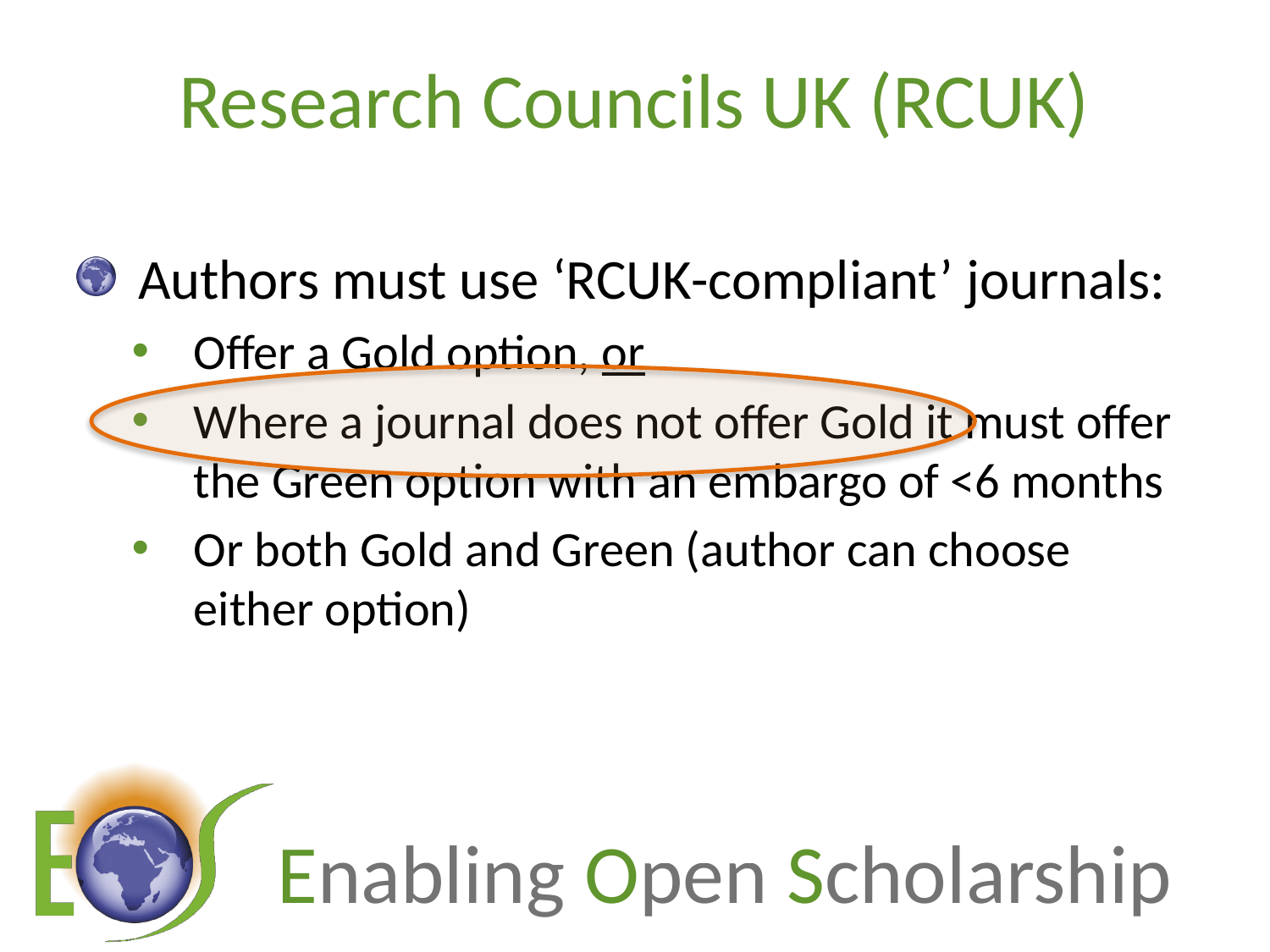

# Research Councils UK (RCUK)
Authors must use ‘RCUK-compliant’ journals:
Offer a Gold option, or
Where a journal does not offer Gold it must offer the Green option with an embargo of <6 months
Or both Gold and Green (author can choose either option)